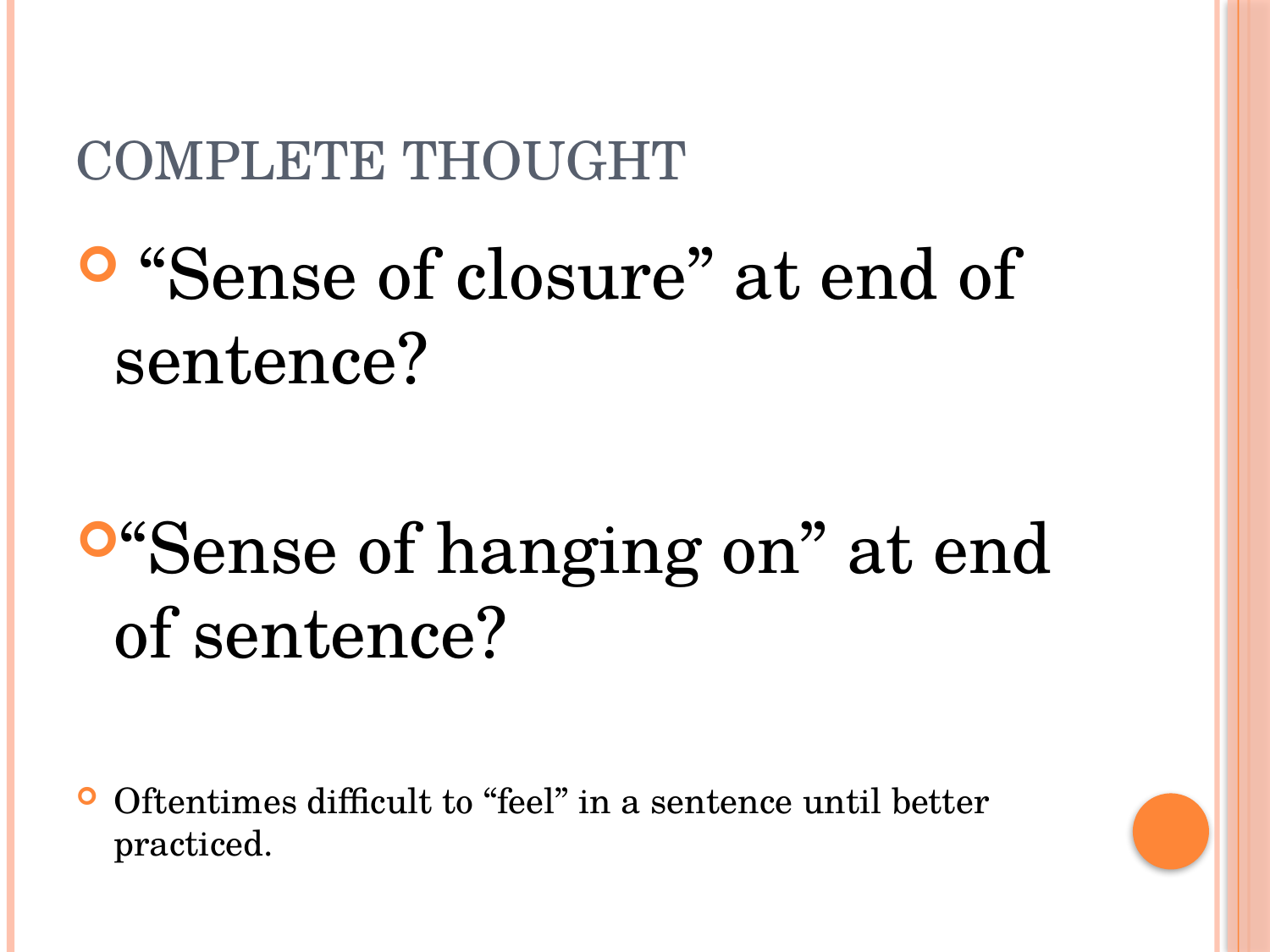

# Complete Thought
 “Sense of closure” at end of sentence?

“Sense of hanging on” at end of sentence?

Oftentimes difficult to “feel” in a sentence until better practiced.